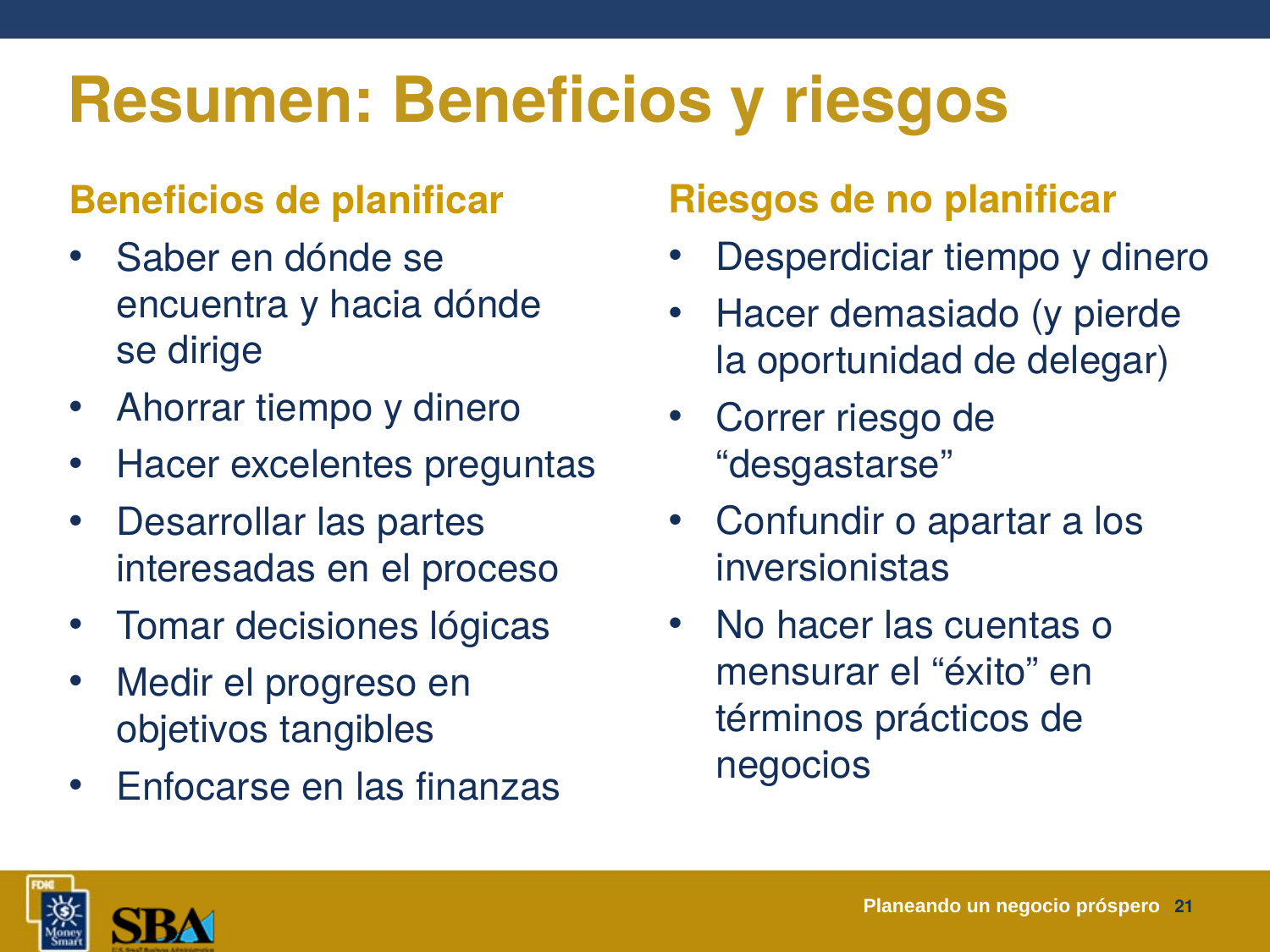

# Resumen: Beneficios y riesgos
Riesgos de no planificar
Desperdiciar tiempo y dinero
Hacer demasiado (y pierde la oportunidad de delegar)
Correr riesgo de “desgastarse”
Confundir o apartar a los inversionistas
No hacer las cuentas o mensurar el “éxito” en términos prácticos de negocios

Beneficios de planificar
Saber en dónde se encuentra y hacia dónde
se dirige
Ahorrar tiempo y dinero
Hacer excelentes preguntas
Desarrollar las partes interesadas en el proceso
Tomar decisiones lógicas
Medir el progreso en objetivos tangibles
Enfocarse en las finanzas